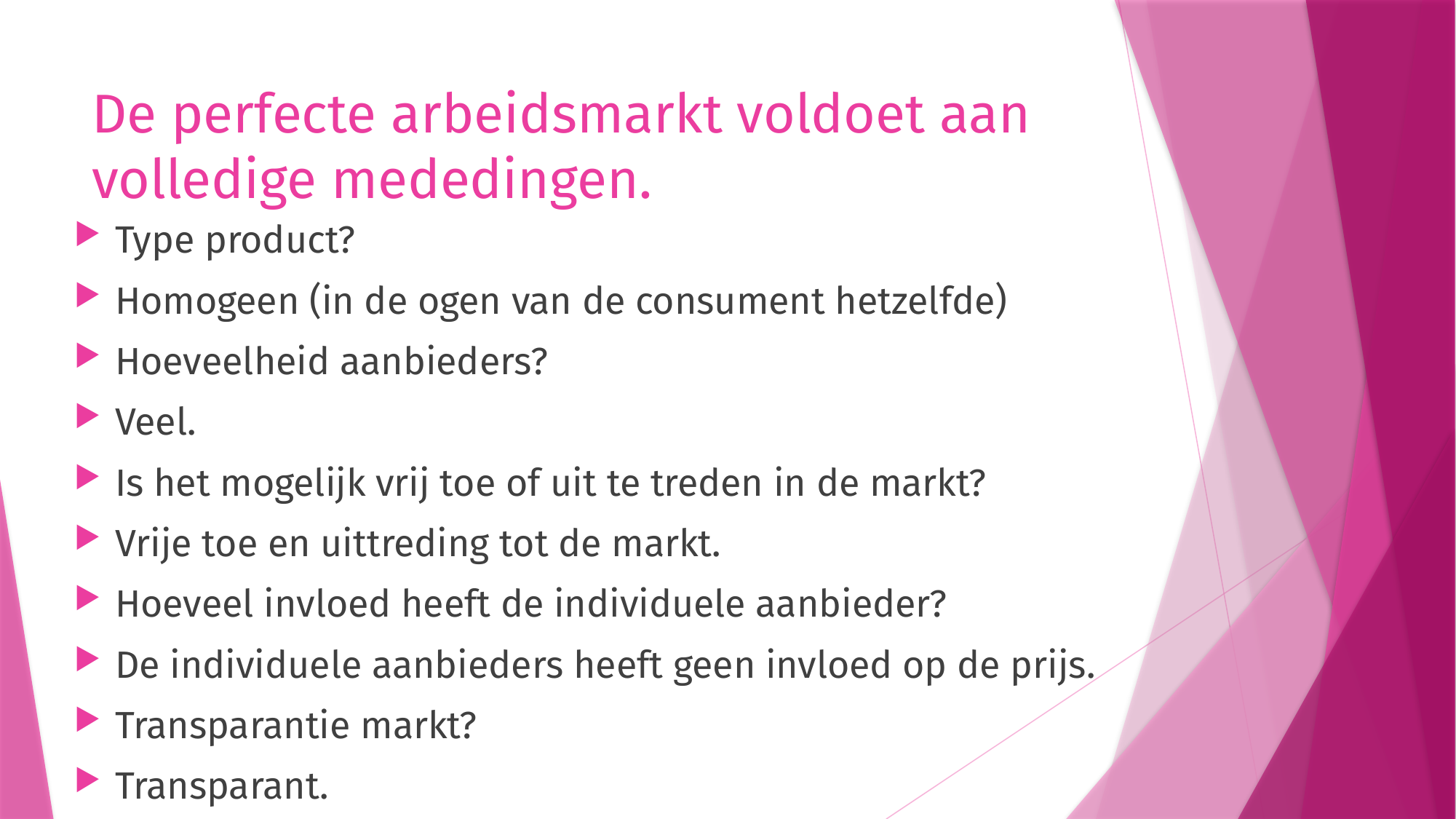

# De perfecte arbeidsmarkt voldoet aan volledige mededingen.
Type product?
Homogeen (in de ogen van de consument hetzelfde)
Hoeveelheid aanbieders?
Veel.
Is het mogelijk vrij toe of uit te treden in de markt?
Vrije toe en uittreding tot de markt.
Hoeveel invloed heeft de individuele aanbieder?
De individuele aanbieders heeft geen invloed op de prijs.
Transparantie markt?
Transparant.